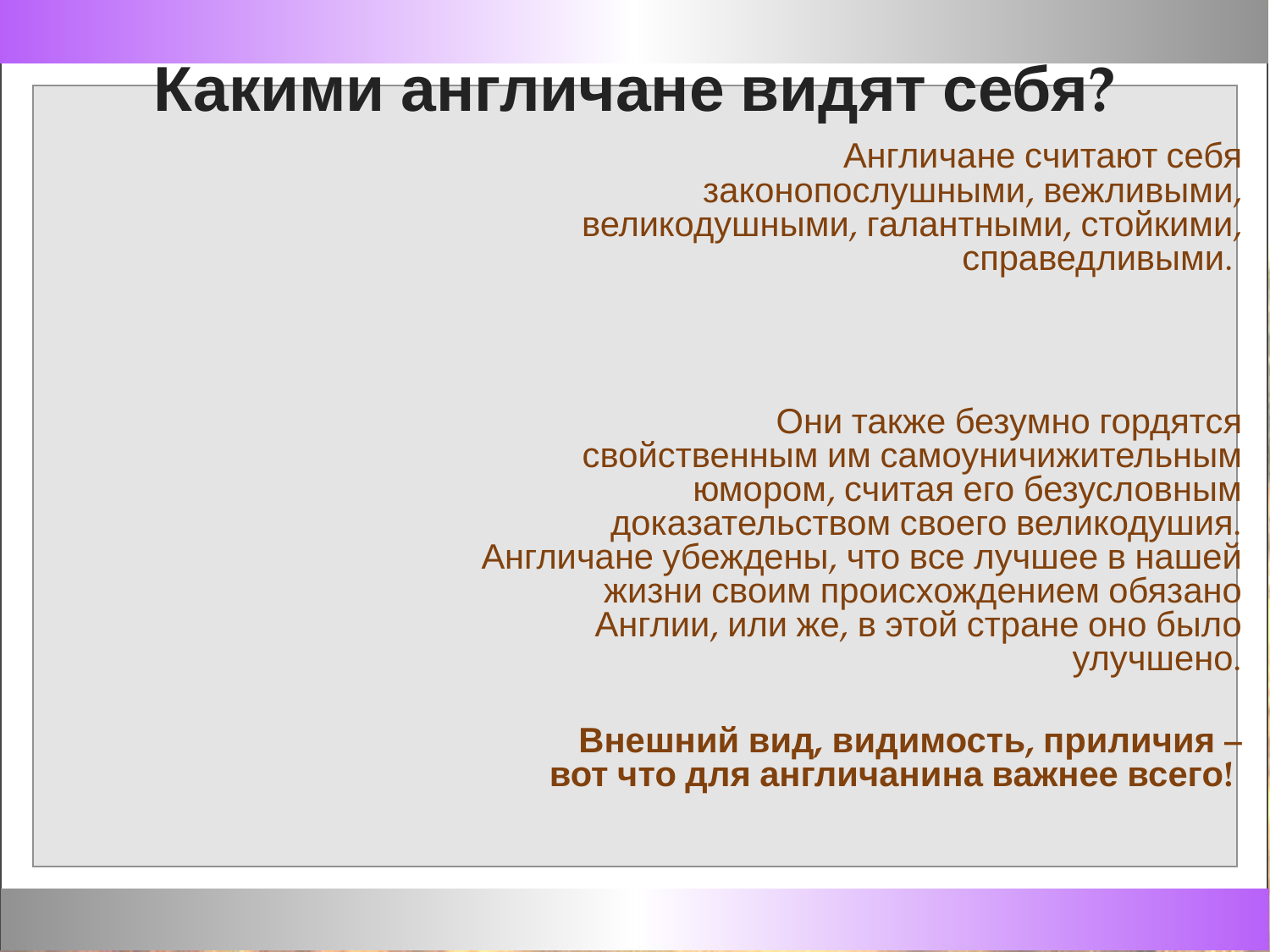

# Какими англичане видят себя?
          Англичане считают себя законопослушными, вежливыми, великодушными, галантными, стойкими, справедливыми.

            Они также безумно гордятся свойственным им самоуничижительным юмором, считая его безусловным доказательством своего великодушия. Англичане убеждены, что все лучшее в нашей жизни своим происхождением обязано Англии, или же, в этой стране оно было улучшено.

             Внешний вид, видимость, приличия – вот что для англичанина важнее всего!